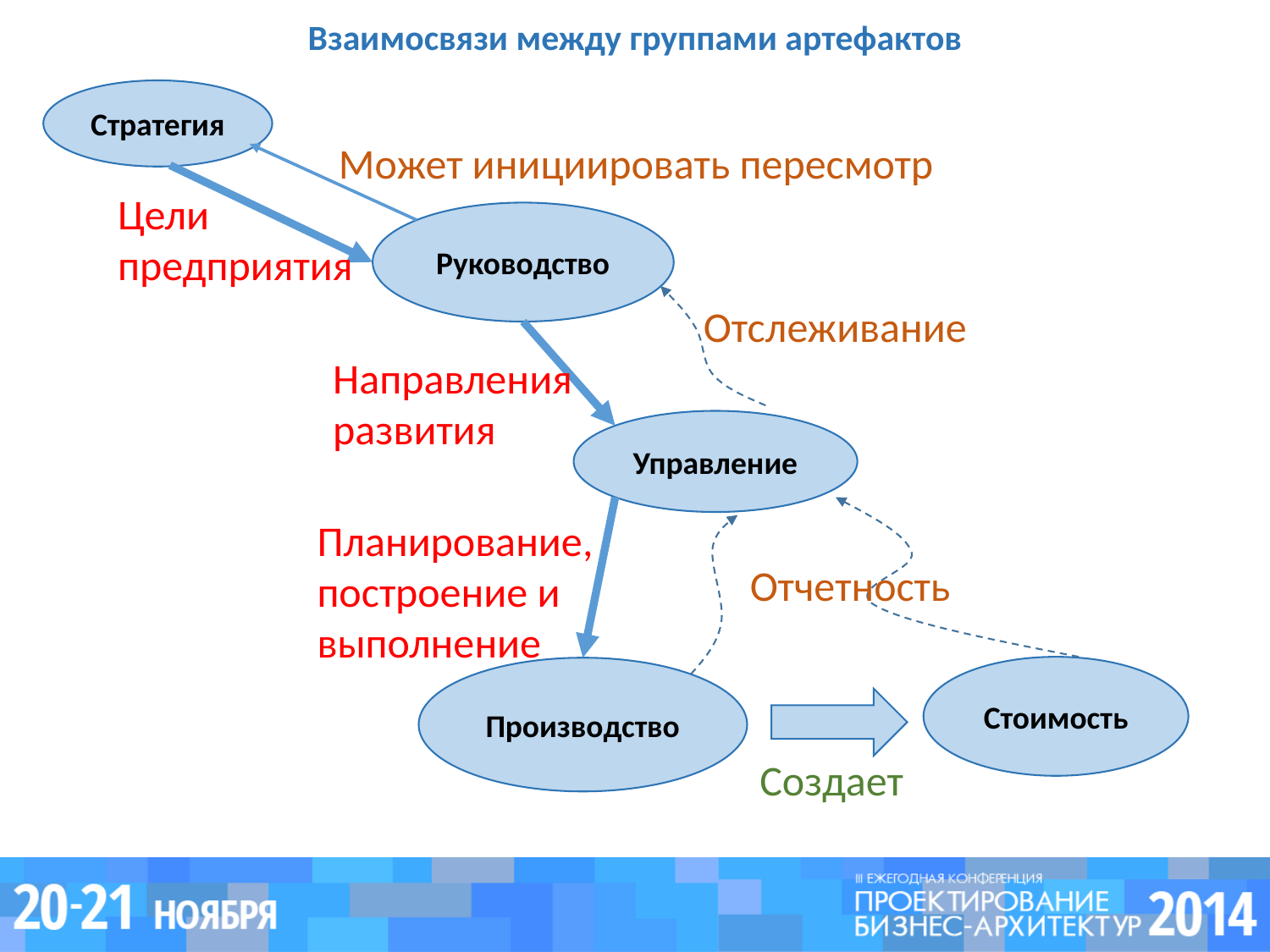

# Взаимосвязи между группами артефактов
Стратегия
Может инициировать пересмотр
Цели
предприятия
Руководство

Отслеживание
Направления развития
Управление

Планирование, построение и выполнение

Отчетность
Стоимость
Производство

Создает